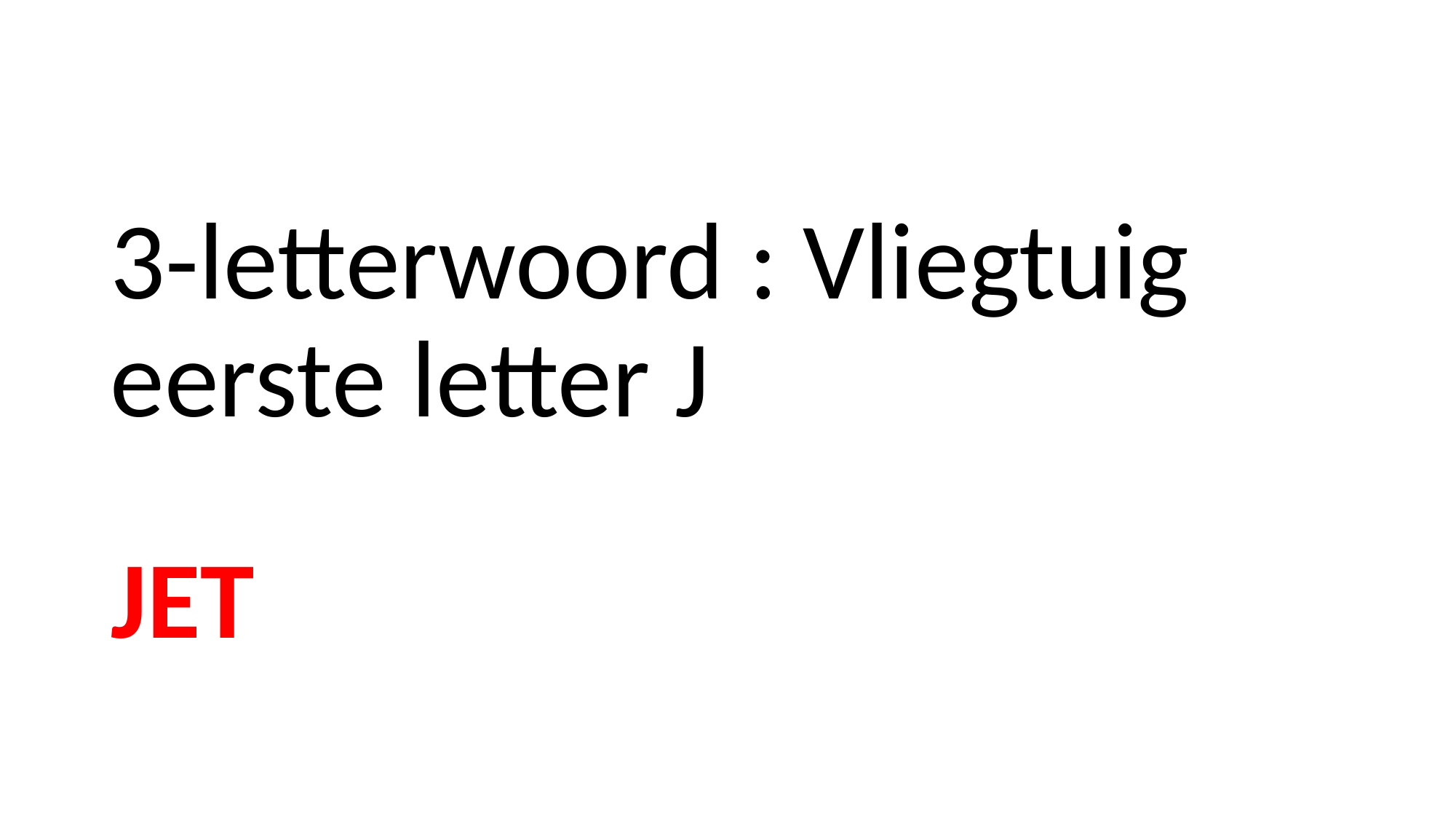

# 3-letterwoord : Vliegtuig eerste letter J
JET